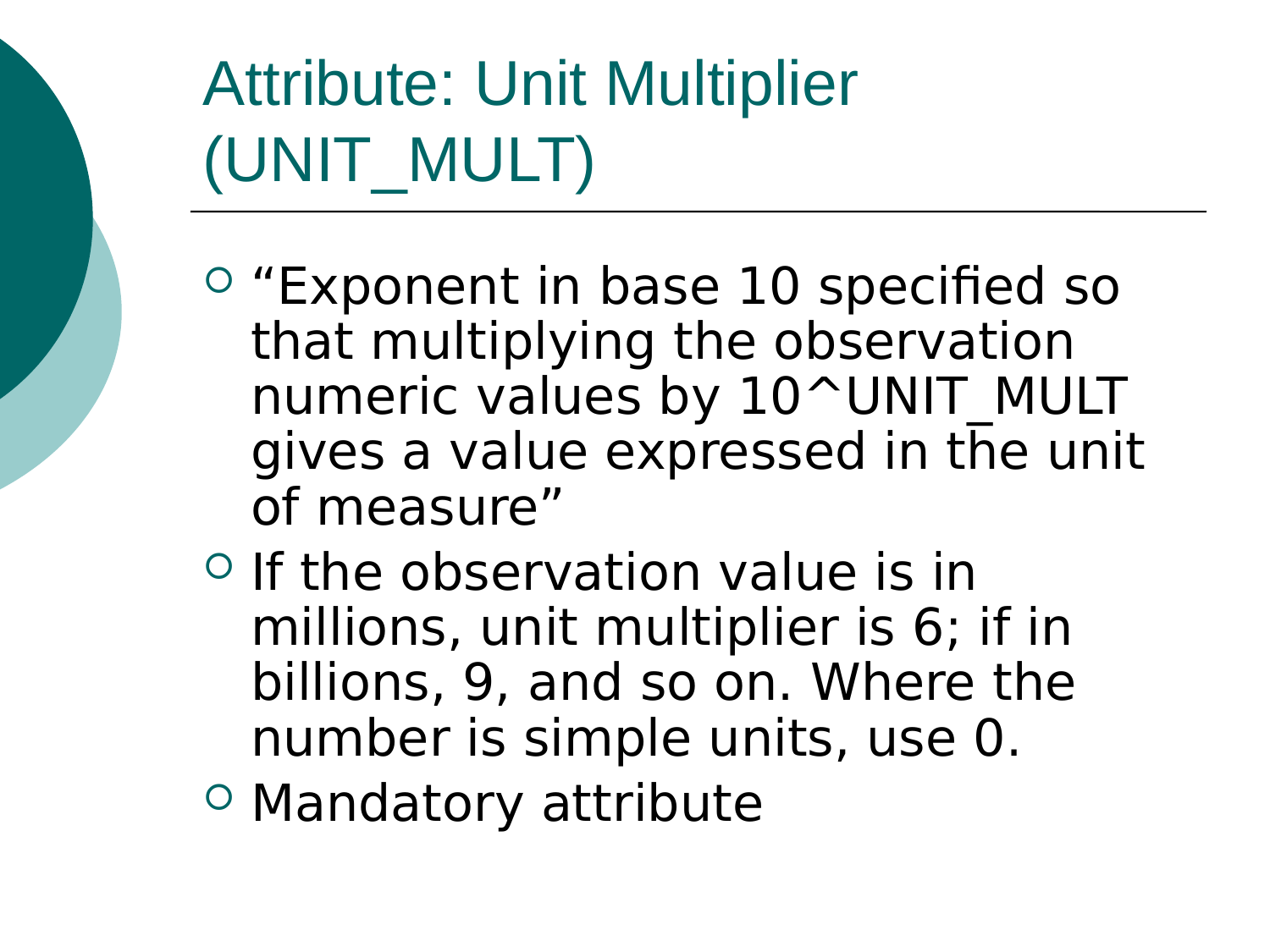

# Attribute: Unit Multiplier (UNIT_MULT)
“Exponent in base 10 specified so that multiplying the observation numeric values by 10^UNIT_MULT gives a value expressed in the unit of measure”
If the observation value is in millions, unit multiplier is 6; if in billions, 9, and so on. Where the number is simple units, use 0.
Mandatory attribute